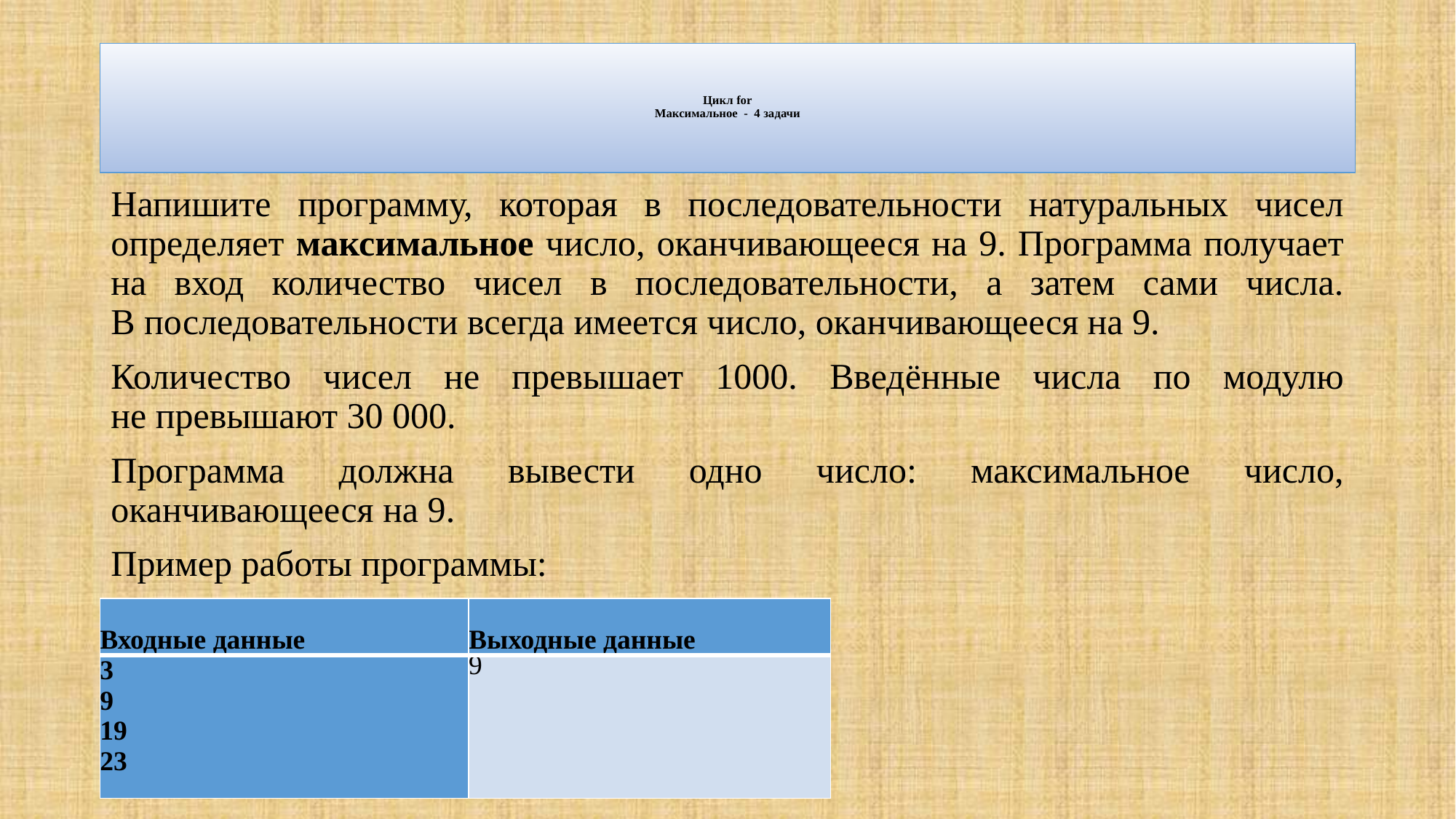

# Цикл for Максимальное  -  4 задачи
Напишите программу, которая в последовательности натуральных чисел определяет максимальное число, оканчивающееся на 9. Программа получает на вход количество чисел в последовательности, а затем сами числа. В последовательности всегда имеется число, оканчивающееся на 9.
Количество чисел не превышает 1000. Введённые числа по модулю
не превышают 30 000.
Программа должна вывести одно число: максимальное число, оканчивающееся на 9.
Пример работы программы:

| Входные данные | Выходные данные |
| --- | --- |
| 3 9 19 23 | 9 |